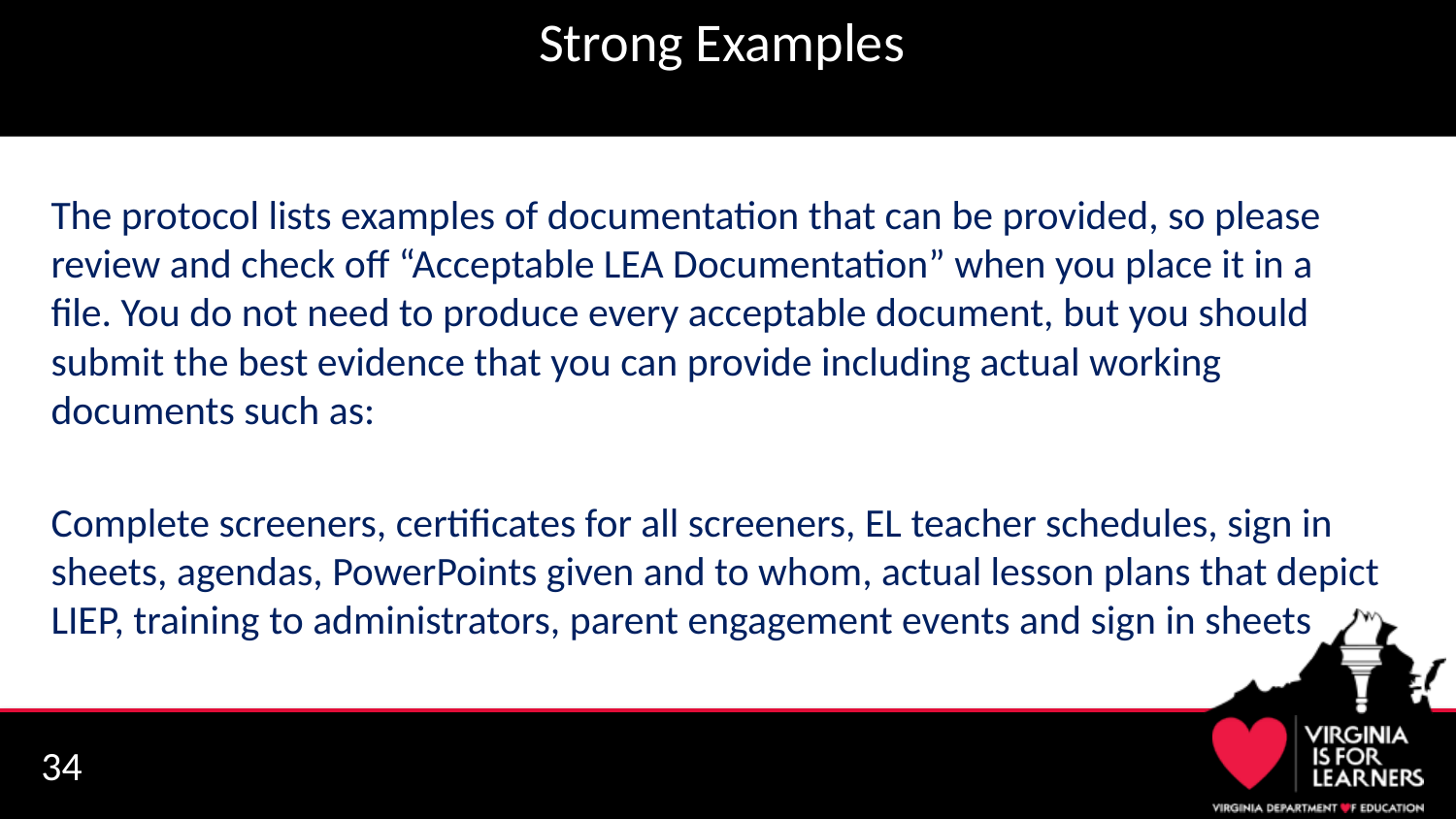

# Strong Examples
The protocol lists examples of documentation that can be provided, so please review and check off “Acceptable LEA Documentation” when you place it in a file. You do not need to produce every acceptable document, but you should submit the best evidence that you can provide including actual working documents such as:

Complete screeners, certificates for all screeners, EL teacher schedules, sign in sheets, agendas, PowerPoints given and to whom, actual lesson plans that depict LIEP, training to administrators, parent engagement events and sign in sheets